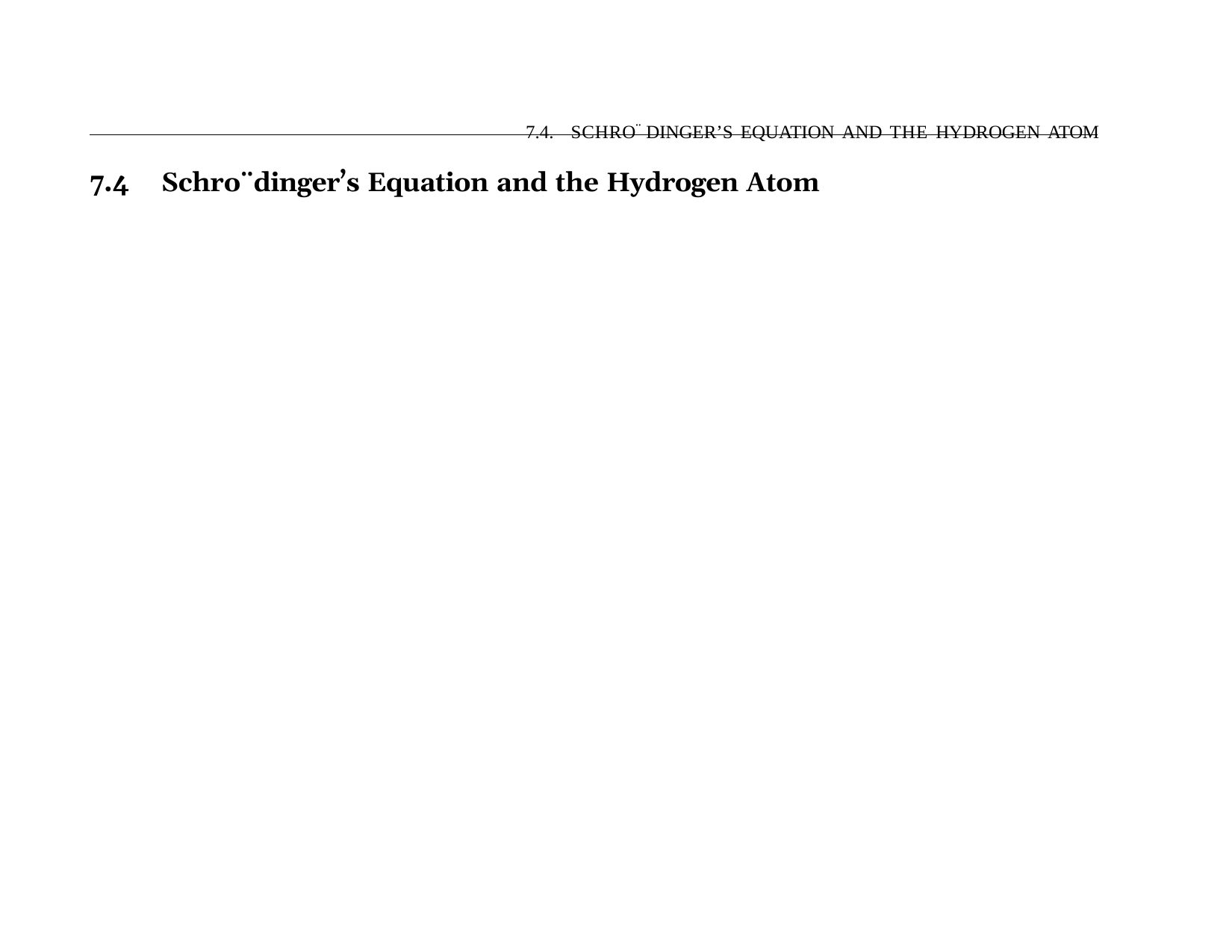

7.4.  SCHRO¨ DINGER’S EQUATION AND THE HYDROGEN ATOM
7.4	Schro¨dinger’s Equation and the Hydrogen Atom